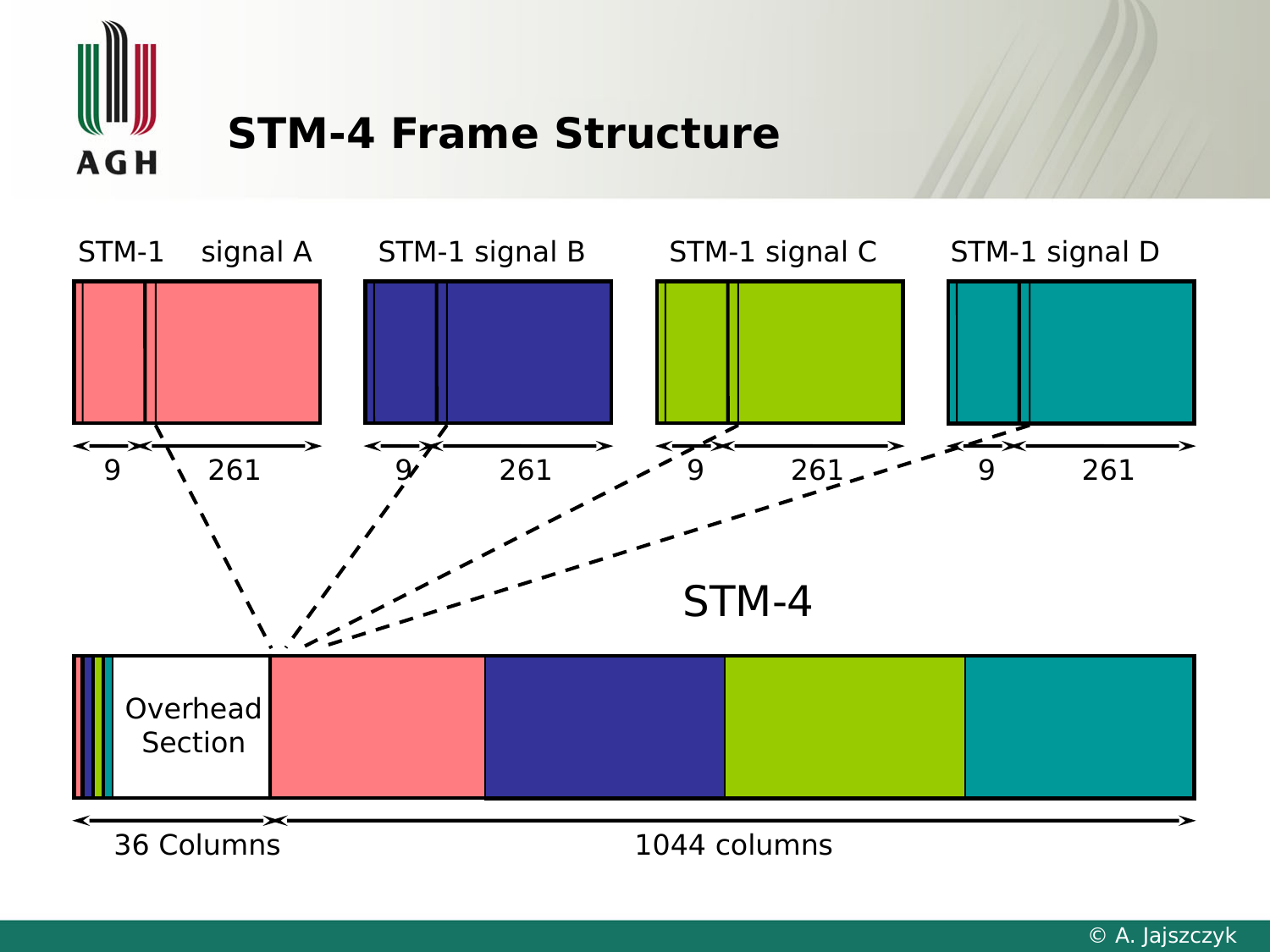

# STM-4 Frame Structure
STM-1    signal A
STM-1 signal B
STM-1 signal C
STM-1 signal D

9
261

9
261

9
261

9
261

STM-4

Overhead
Section
36 Columns
1044 columns